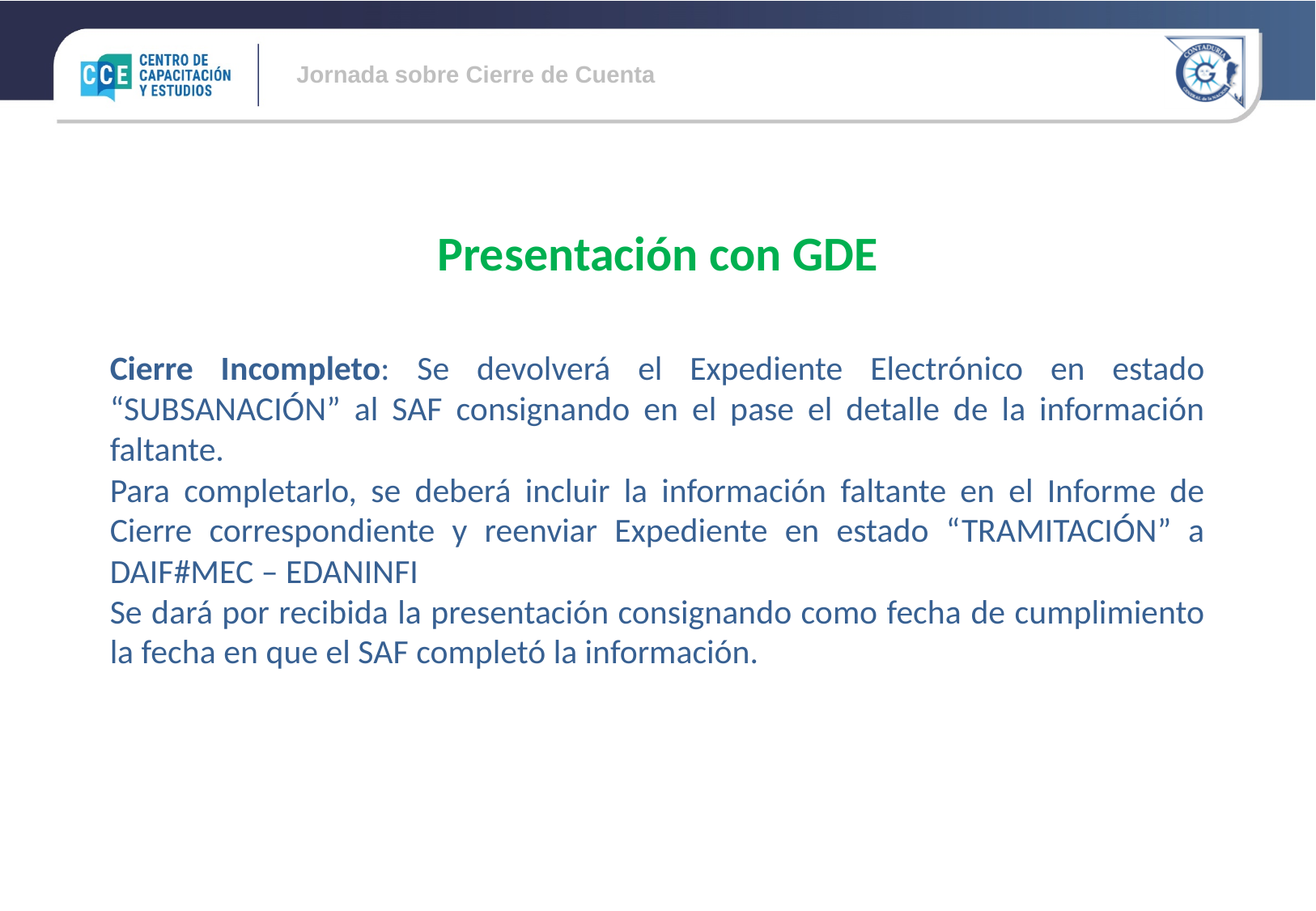

Presentación con GDE
Cierre Incompleto: Se devolverá el Expediente Electrónico en estado “SUBSANACIÓN” al SAF consignando en el pase el detalle de la información faltante.
Para completarlo, se deberá incluir la información faltante en el Informe de Cierre correspondiente y reenviar Expediente en estado “TRAMITACIÓN” a DAIF#MEC – EDANINFI
Se dará por recibida la presentación consignando como fecha de cumplimiento la fecha en que el SAF completó la información.